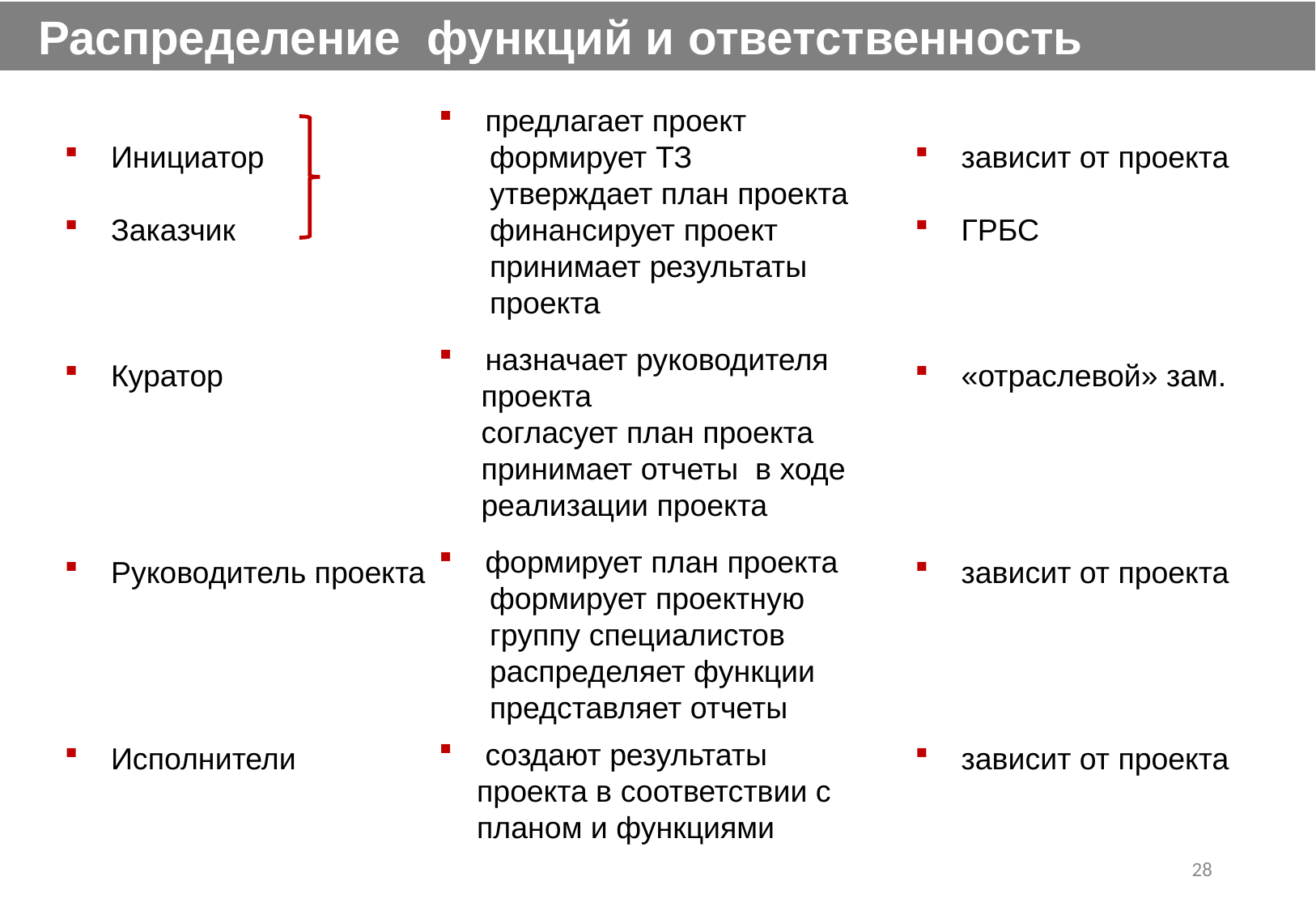

Распределение  функций и ответственность
 зависит от проекта
 ГРБС

 «отраслевой» зам.

 зависит от проекта

 зависит от проекта
 Инициатор
 Заказчик

 Куратор

 Руководитель проекта

 Исполнители
 предлагает проект
      формирует ТЗ
      утверждает план проекта
      финансирует проект
      принимает результаты
      проекта
 назначает руководителя
     проекта
     согласует план проекта
     принимает отчеты  в ходе
     реализации проекта
 формирует план проекта
      формирует проектную
      группу специалистов
      распределяет функции
      представляет отчеты
 создают результаты   проекта в соответствии с планом и функциями

28